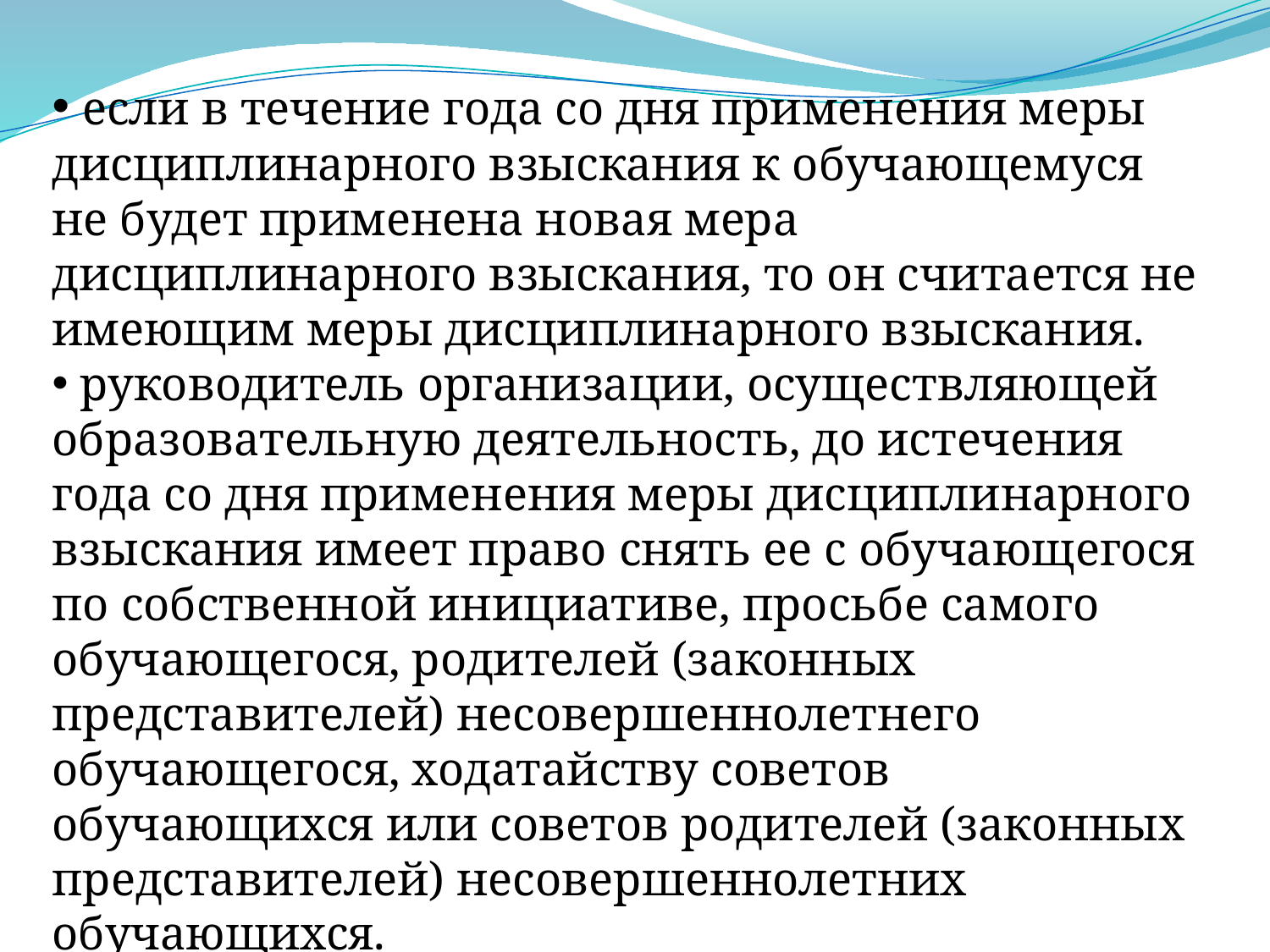

если в течение года со дня применения меры дисциплинарного взыскания к обучающемуся не будет применена новая мера дисциплинарного взыскания, то он считается не имеющим меры дисциплинарного взыскания.
 руководитель организации, осуществляющей образовательную деятельность, до истечения года со дня применения меры дисциплинарного взыскания имеет право снять ее с обучающегося по собственной инициативе, просьбе самого обучающегося, родителей (законных представителей) несовершеннолетнего обучающегося, ходатайству советов обучающихся или советов родителей (законных представителей) несовершеннолетних обучающихся.